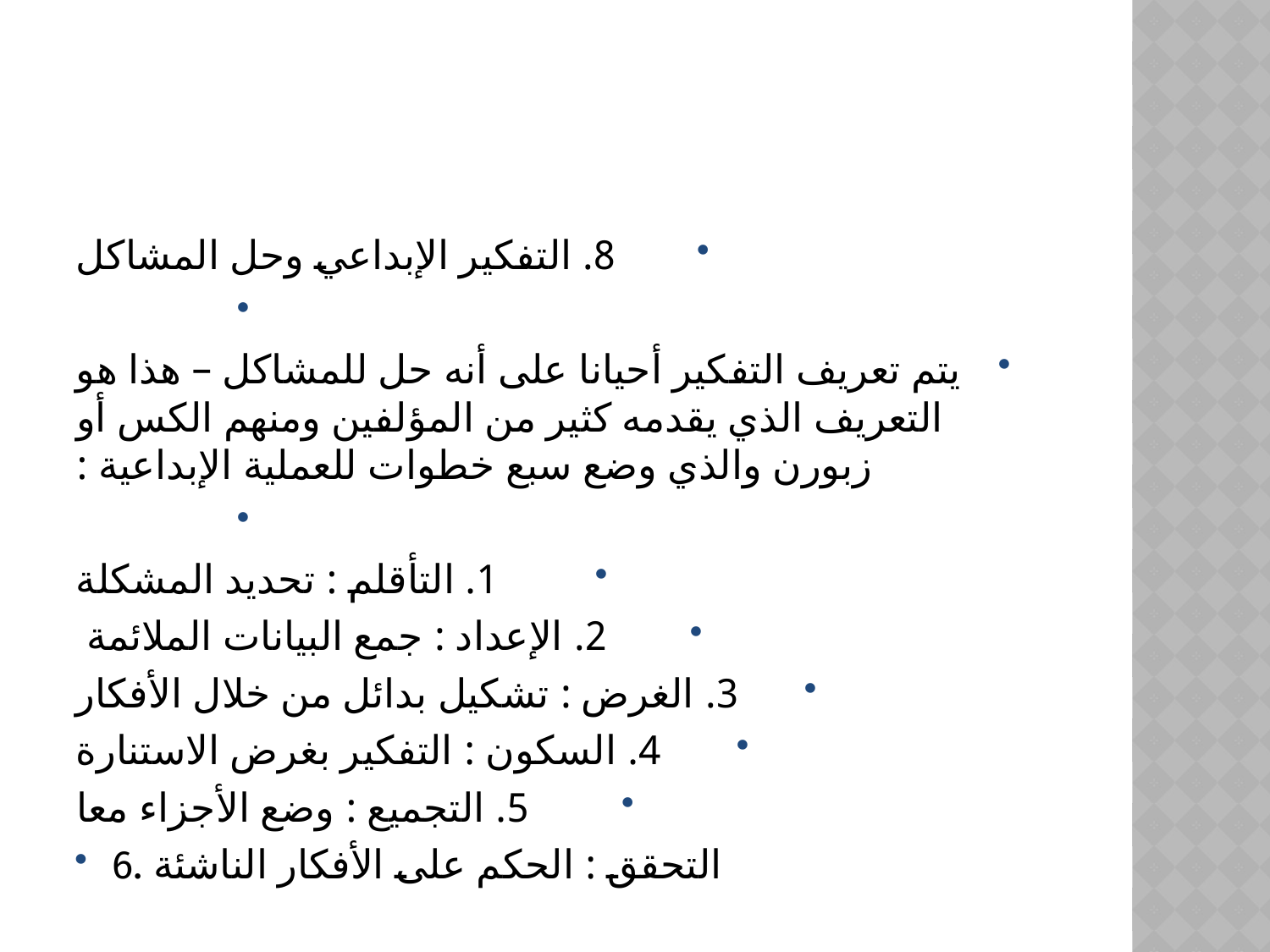

#
8. التفكير الإبداعي وحل المشاكل

يتم تعريف التفكير أحيانا على أنه حل للمشاكل – هذا هو التعريف الذي يقدمه كثير من المؤلفين ومنهم الكس أو زبورن والذي وضع سبع خطوات للعملية الإبداعية :

1. التأقلم : تحديد المشكلة
2. الإعداد : جمع البيانات الملائمة
3. الغرض : تشكيل بدائل من خلال الأفكار
4. السكون : التفكير بغرض الاستنارة
5. التجميع : وضع الأجزاء معا
6. التحقق : الحكم على الأفكار الناشئة